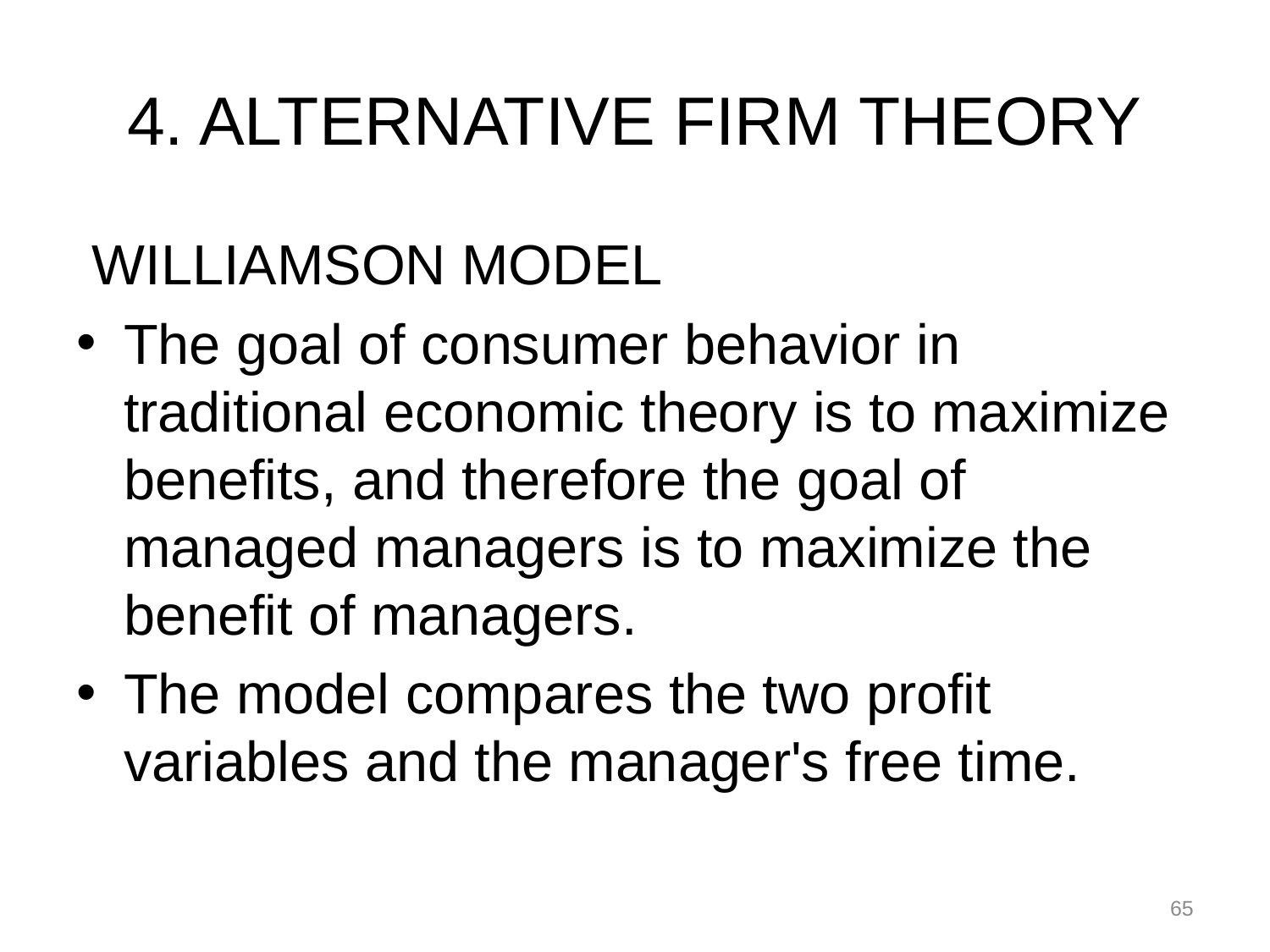

# 4. ALTERNATIVE FIRM THEORY
WILLIAMSON MODEL
The goal of consumer behavior in traditional economic theory is to maximize benefits, and therefore the goal of managed managers is to maximize the benefit of managers.
The model compares the two profit variables and the manager's free time.
65